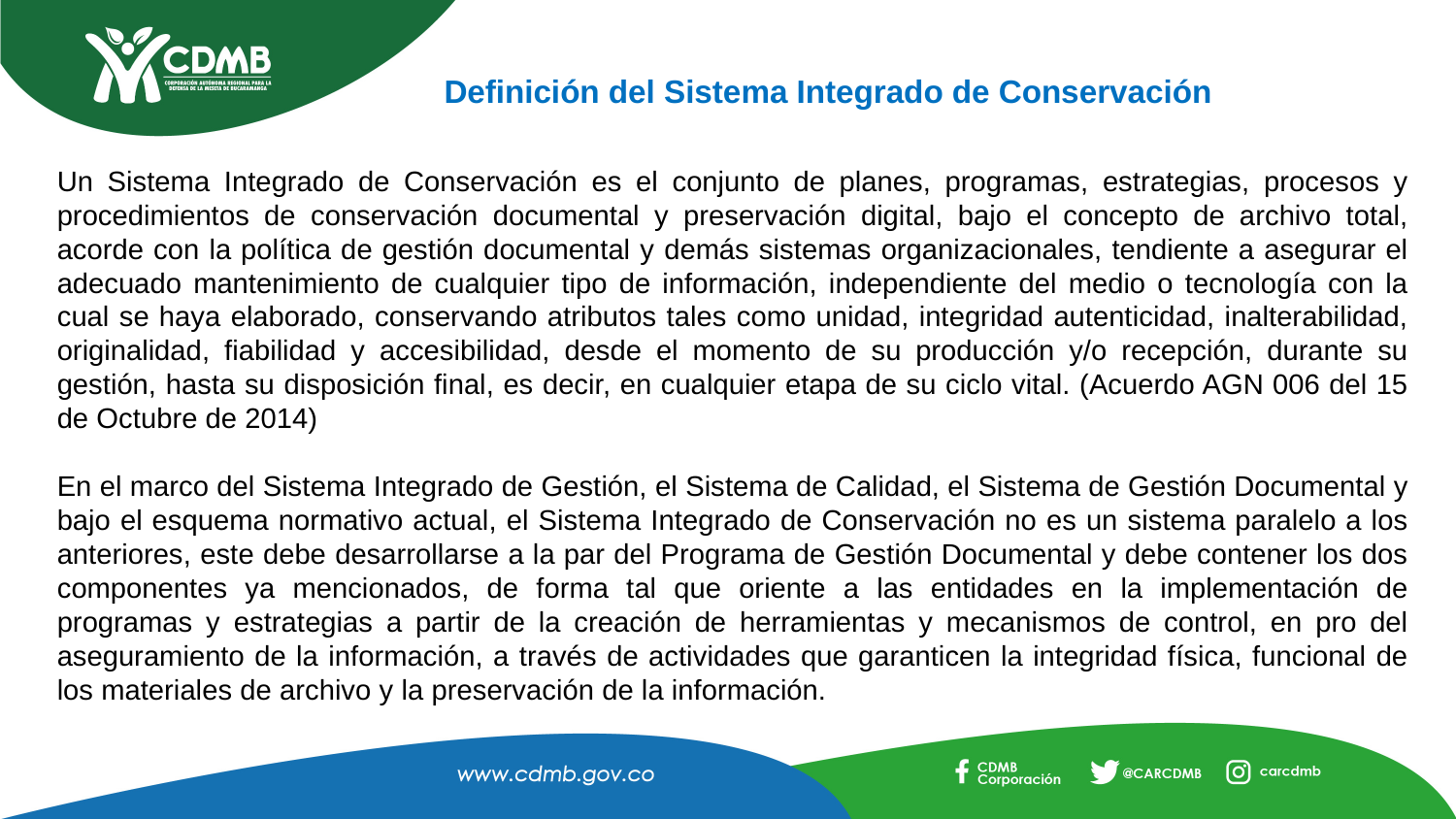

# Definición del Sistema Integrado de Conservación
Un Sistema Integrado de Conservación es el conjunto de planes, programas, estrategias, procesos y procedimientos de conservación documental y preservación digital, bajo el concepto de archivo total, acorde con la política de gestión documental y demás sistemas organizacionales, tendiente a asegurar el adecuado mantenimiento de cualquier tipo de información, independiente del medio o tecnología con la cual se haya elaborado, conservando atributos tales como unidad, integridad autenticidad, inalterabilidad, originalidad, fiabilidad y accesibilidad, desde el momento de su producción y/o recepción, durante su gestión, hasta su disposición final, es decir, en cualquier etapa de su ciclo vital. (Acuerdo AGN 006 del 15 de Octubre de 2014)

En el marco del Sistema Integrado de Gestión, el Sistema de Calidad, el Sistema de Gestión Documental y bajo el esquema normativo actual, el Sistema Integrado de Conservación no es un sistema paralelo a los anteriores, este debe desarrollarse a la par del Programa de Gestión Documental y debe contener los dos componentes ya mencionados, de forma tal que oriente a las entidades en la implementación de programas y estrategias a partir de la creación de herramientas y mecanismos de control, en pro del aseguramiento de la información, a través de actividades que garanticen la integridad física, funcional de los materiales de archivo y la preservación de la información.